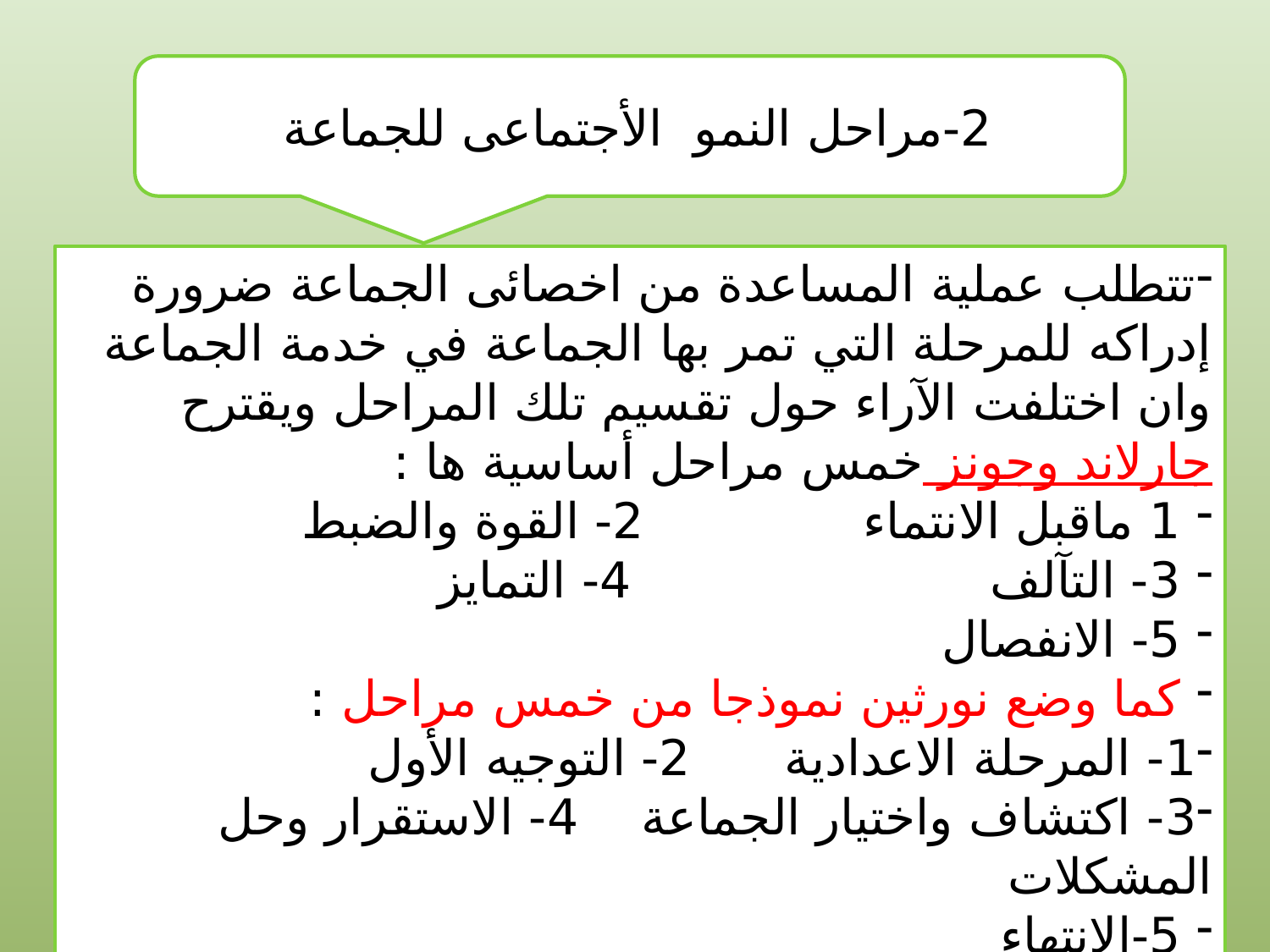

2-مراحل النمو  الأجتماعى للجماعة
تتطلب عملية المساعدة من اخصائى الجماعة ضرورة إدراكه للمرحلة التي تمر بها الجماعة في خدمة الجماعة وان اختلفت الآراء حول تقسيم تلك المراحل ويقترح جارلاند وجونز خمس مراحل أساسية ها :
 1 ماقبل الانتماء              2- القوة والضبط
 3- التآلف                       4- التمايز
 5- الانفصال
 كما وضع نورثين نموذجا من خمس مراحل :
1- المرحلة الاعدادية      2- التوجيه الأول
3- اكتشاف واختيار الجماعة    4- الاستقرار وحل المشكلات
 5-الانتهاء